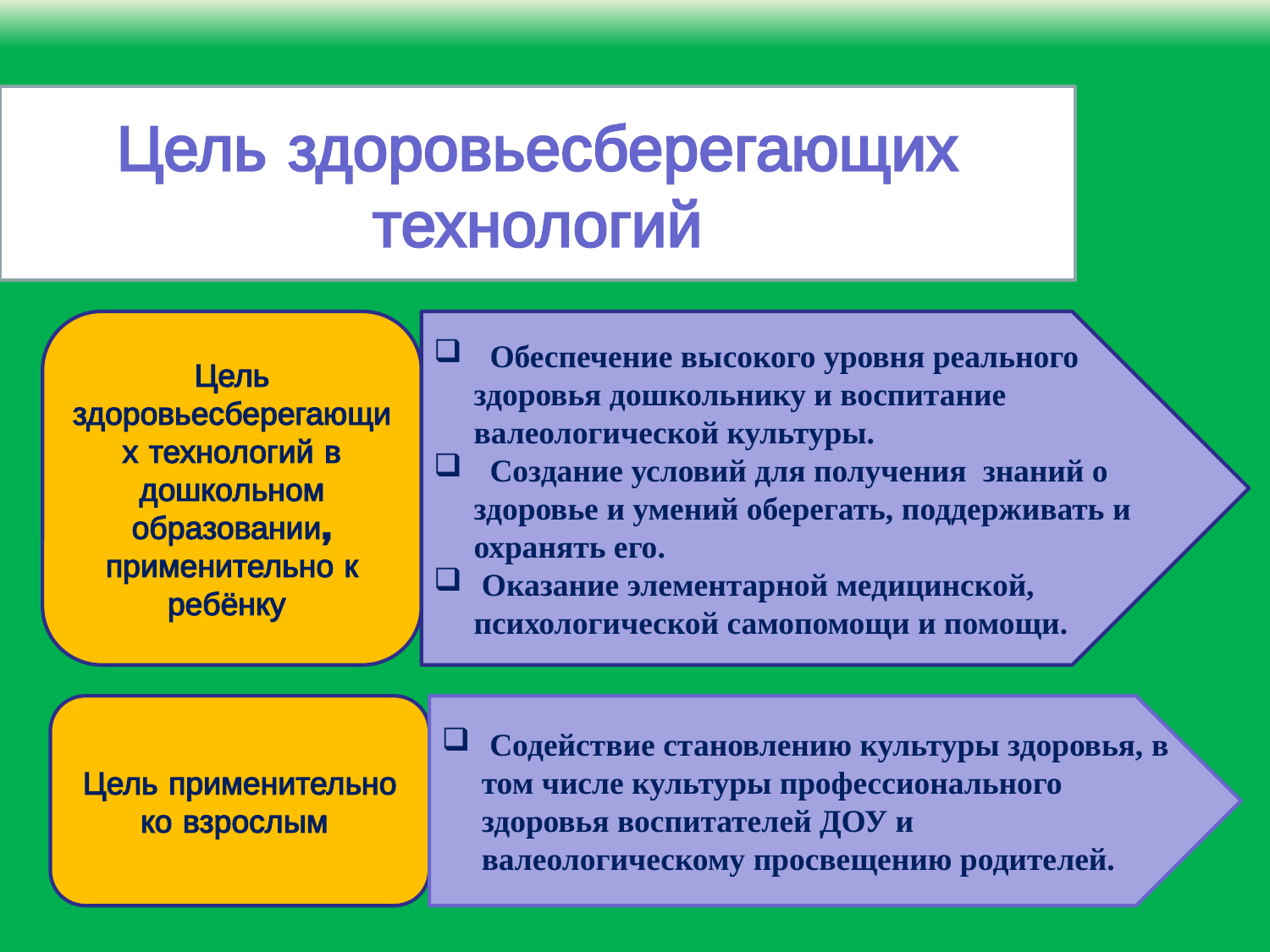

Цель здоровьесберегающих технологий
  Обеспечение вы­сокого уровня реального здоровья дошкольнику и воспитание валеологической культуры.
  Создание условий для получения  знаний о здоровье и умений оберегать, поддерживать и охранять его.
 Оказание эле­ментарной медицинской, психологической самопомощи и по­мощи.
Цель здоровьесберегающих технологий в дошко­льном образовании, применительно к ребёнку
Цель применительно ко взрослым
 Содействие становлению культуры здоровья, в том числе культуры профессионального здоровья воспитателей ДОУ и валеологическому просвещению родителей.
подготовила Никонорова О.В.